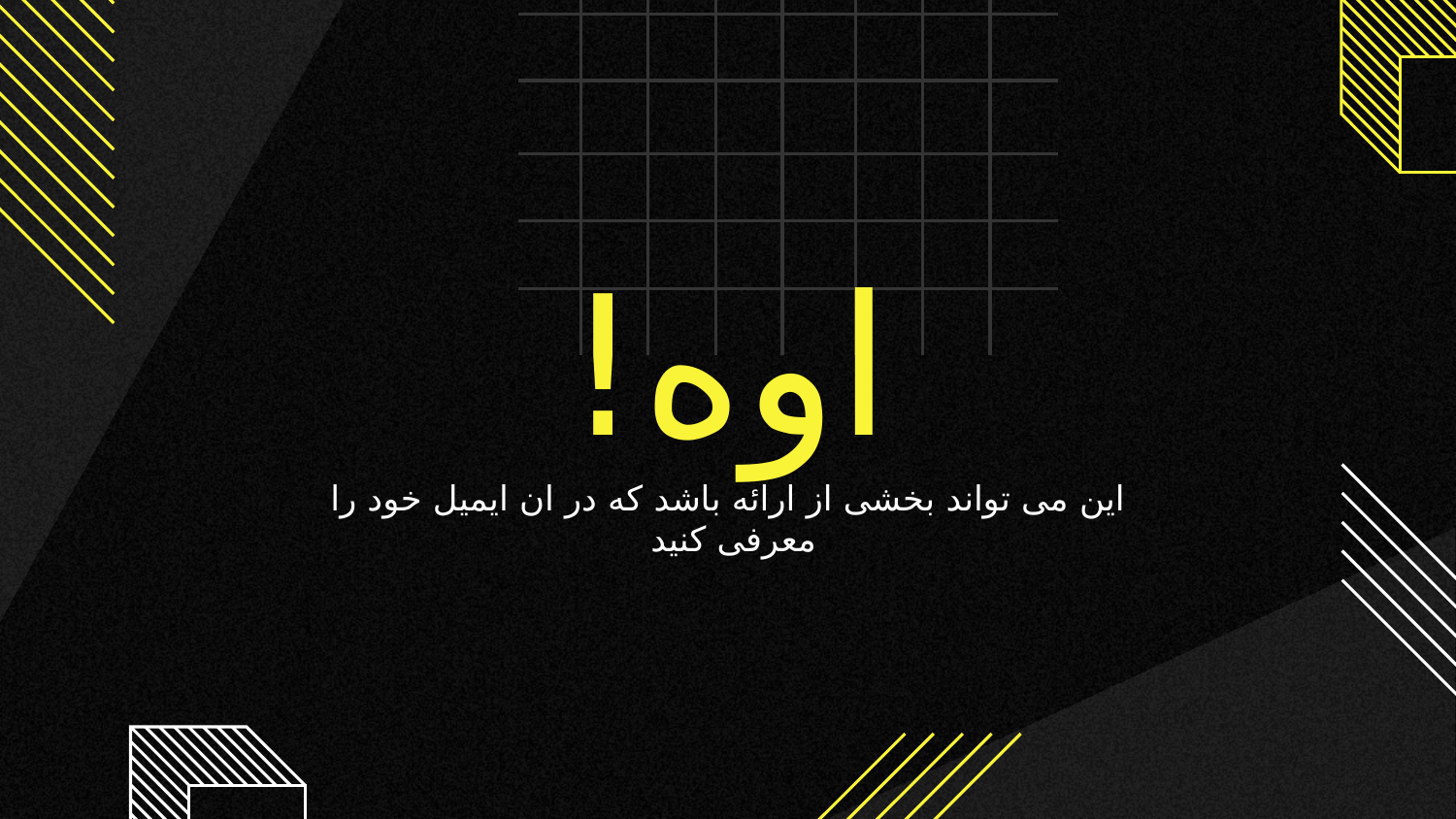

# اوه!
این می تواند بخشی از ارائه باشد که در ان ایمیل خود را معرفی کنید